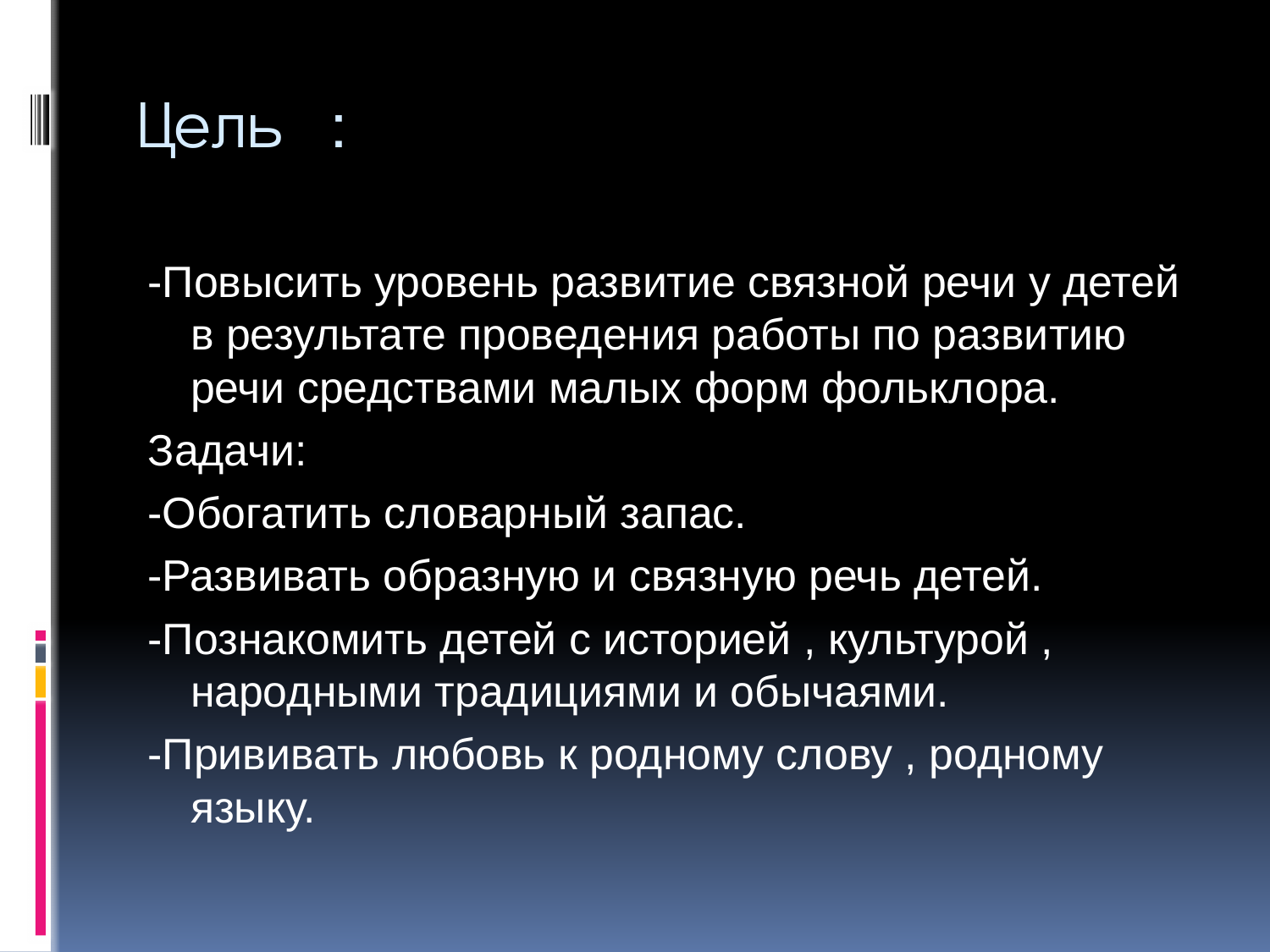

# Цель :
-Повысить уровень развитие связной речи у детей в результате проведения работы по развитию речи средствами малых форм фольклора.
Задачи:
-Обогатить словарный запас.
-Развивать образную и связную речь детей.
-Познакомить детей с историей , культурой , народными традициями и обычаями.
-Прививать любовь к родному слову , родному языку.